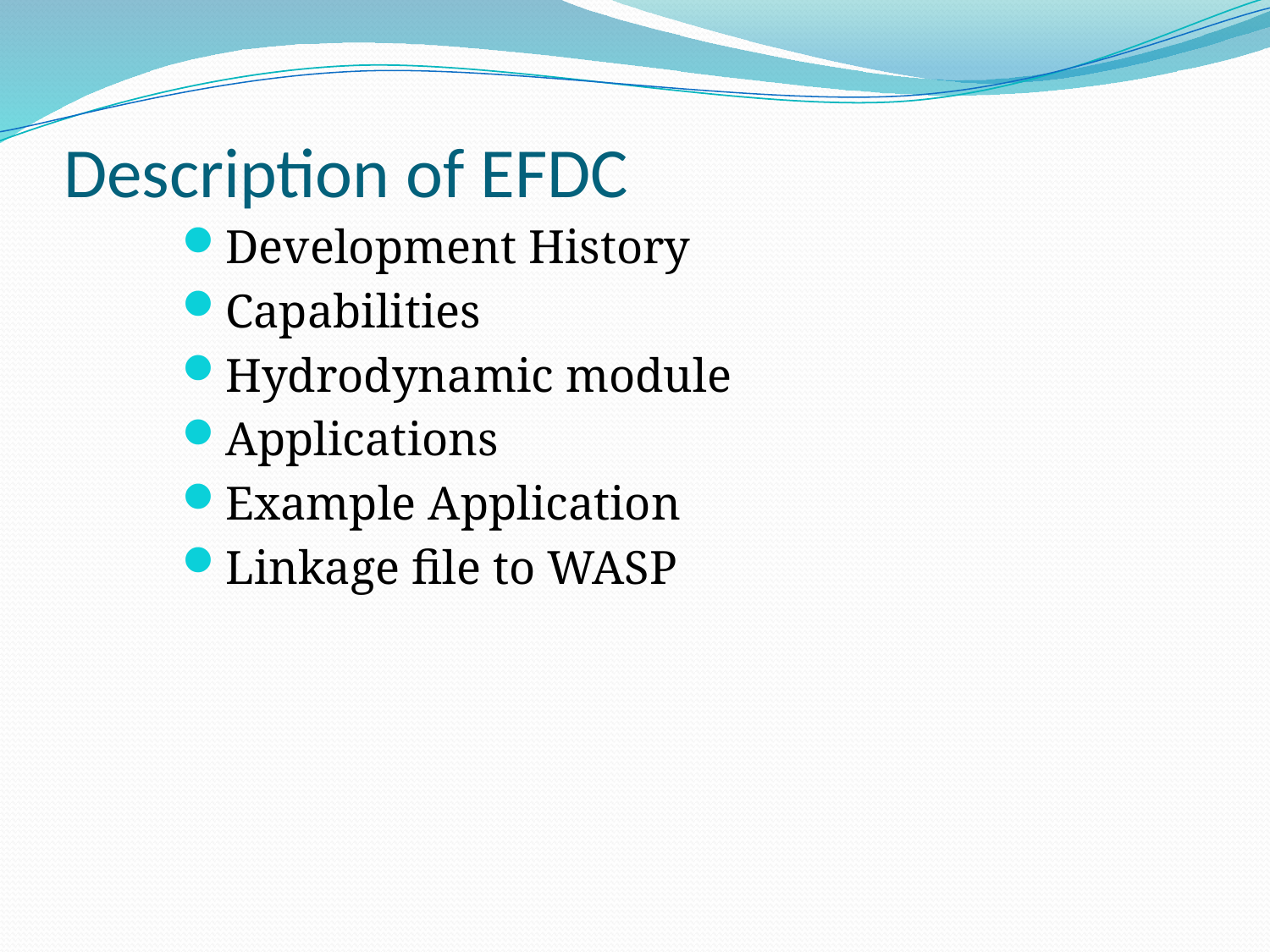

# Description of EFDC
Development History
Capabilities
Hydrodynamic module
Applications
Example Application
Linkage file to WASP